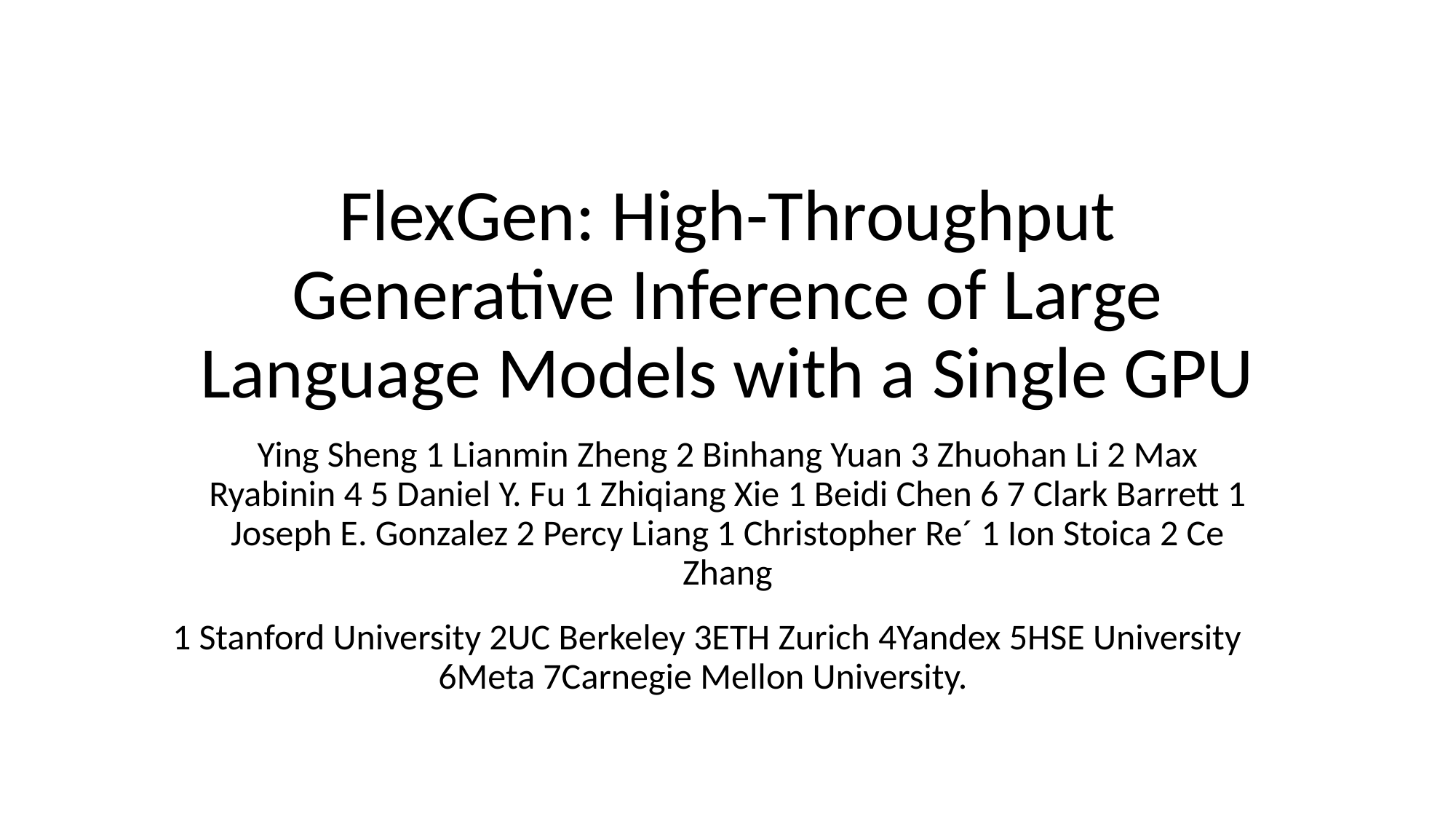

# FlexGen: High-Throughput Generative Inference of Large Language Models with a Single GPU
Ying Sheng 1 Lianmin Zheng 2 Binhang Yuan 3 Zhuohan Li 2 Max Ryabinin 4 5 Daniel Y. Fu 1 Zhiqiang Xie 1 Beidi Chen 6 7 Clark Barrett 1 Joseph E. Gonzalez 2 Percy Liang 1 Christopher Re´ 1 Ion Stoica 2 Ce Zhang
1 Stanford University 2UC Berkeley 3ETH Zurich 4Yandex 5HSE University 6Meta 7Carnegie Mellon University.